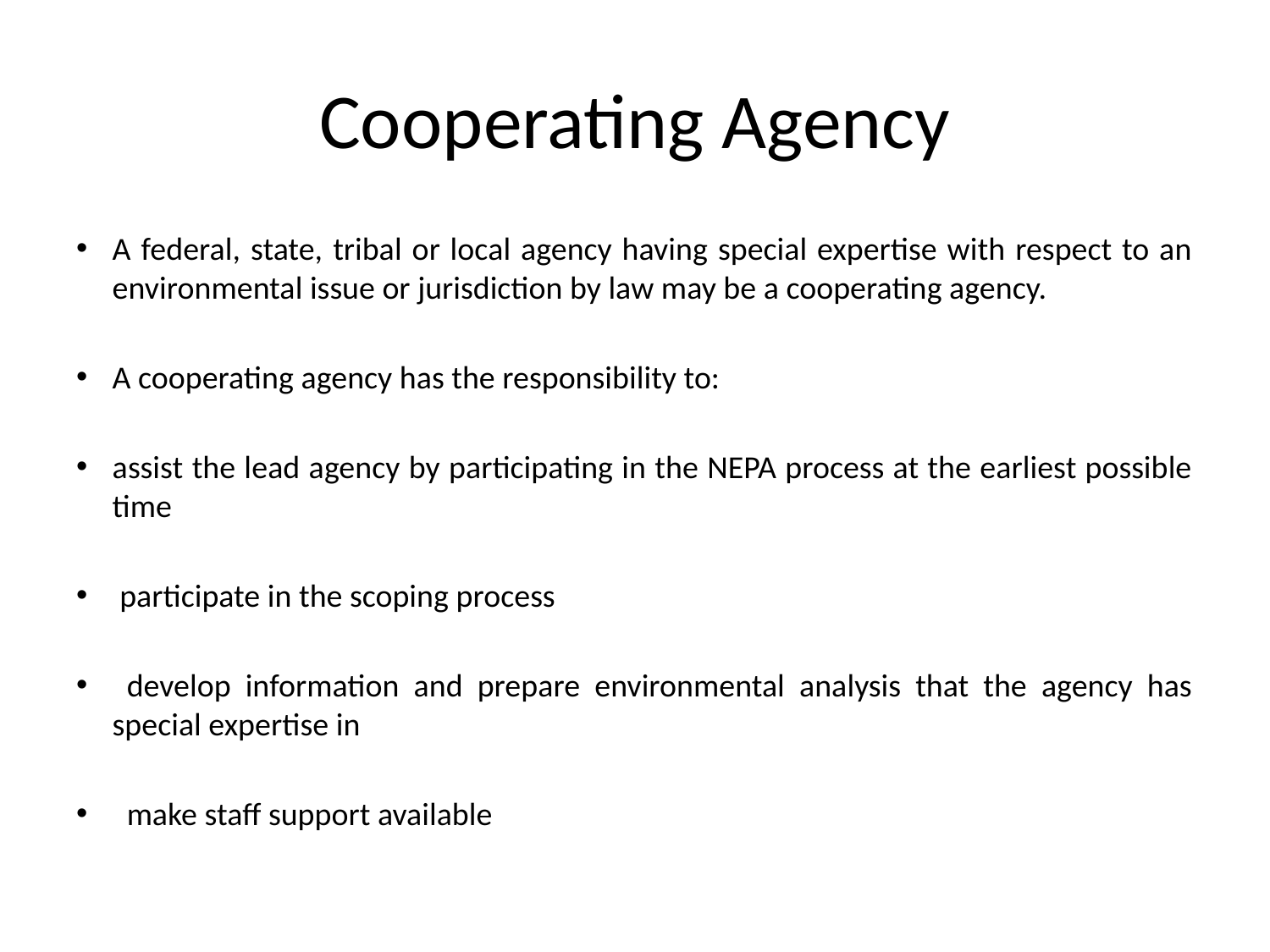

# Cooperating Agency
A federal, state, tribal or local agency having special expertise with respect to an environmental issue or jurisdiction by law may be a cooperating agency.

A cooperating agency has the responsibility to:

assist the lead agency by participating in the NEPA process at the earliest possible time

 participate in the scoping process

 develop information and prepare environmental analysis that the agency has special expertise in

  make staff support available